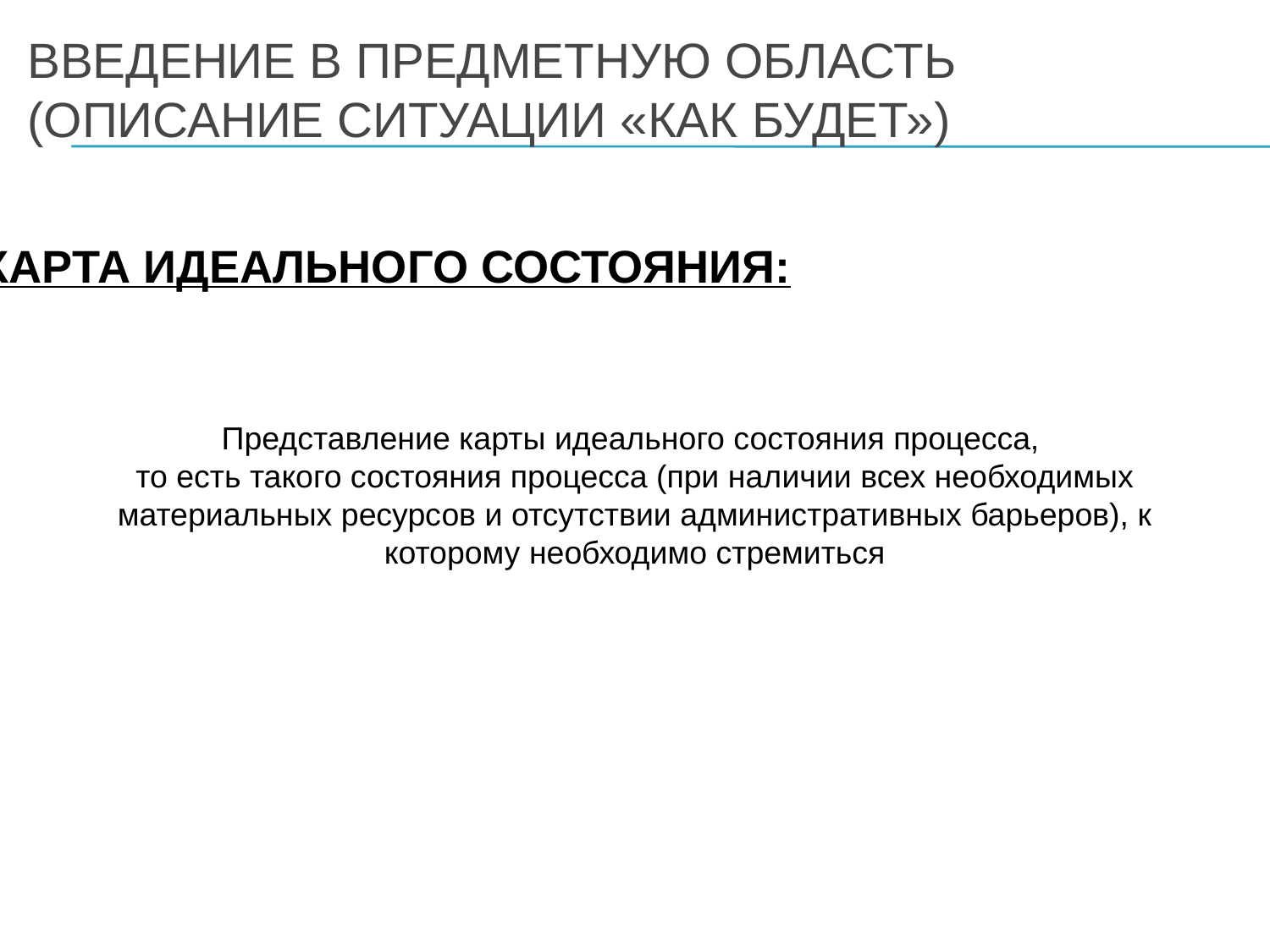

# Введение в предметную область (описание ситуации «как будет»)
КАРТА ИДЕАЛЬНОГО СОСТОЯНИЯ:
Представление карты идеального состояния процесса,
то есть такого состояния процесса (при наличии всех необходимых материальных ресурсов и отсутствии административных барьеров), к которому необходимо стремиться